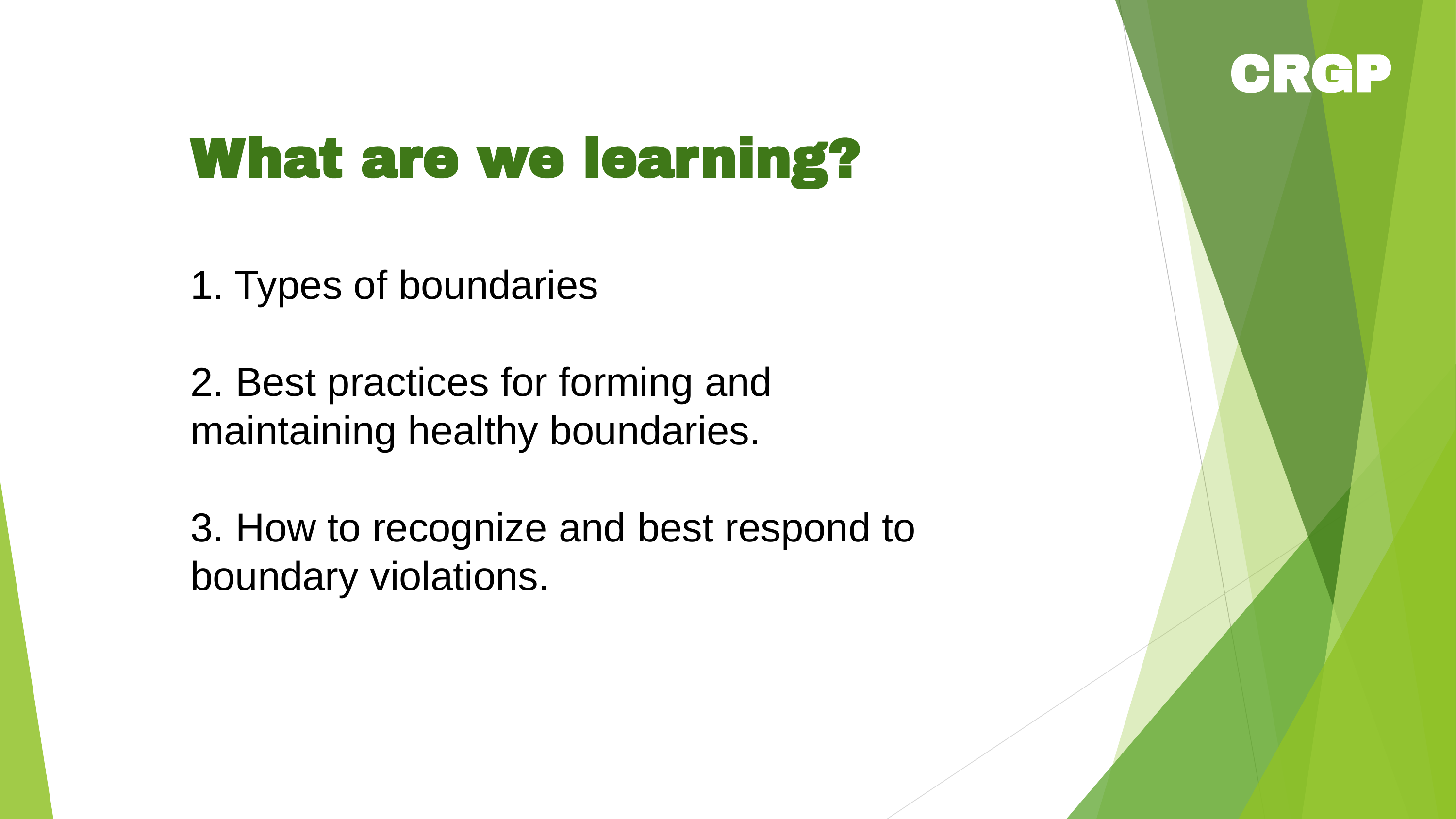

CRGP
What are we learning?
1. Types of boundaries

2. Best practices for forming and maintaining healthy boundaries.

3. How to recognize and best respond to boundary violations.